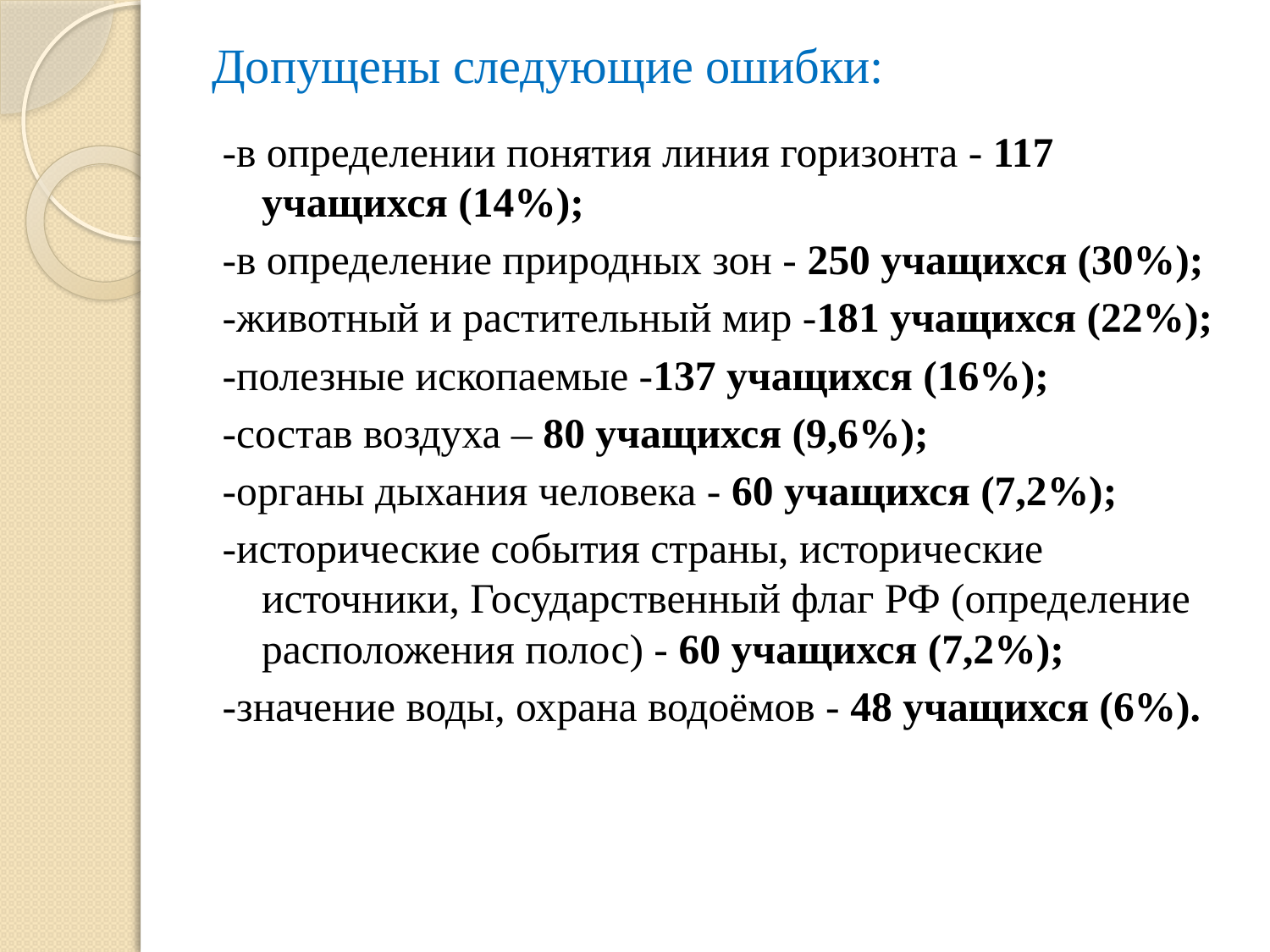

# Допущены следующие ошибки:
-в определении понятия линия горизонта - 117 учащихся (14%);
-в определение природных зон - 250 учащихся (30%);
-животный и растительный мир -181 учащихся (22%);
-полезные ископаемые -137 учащихся (16%);
-состав воздуха – 80 учащихся (9,6%);
-органы дыхания человека - 60 учащихся (7,2%);
-исторические события страны, исторические источники, Государственный флаг РФ (определение расположения полос) - 60 учащихся (7,2%);
-значение воды, охрана водоёмов - 48 учащихся (6%).